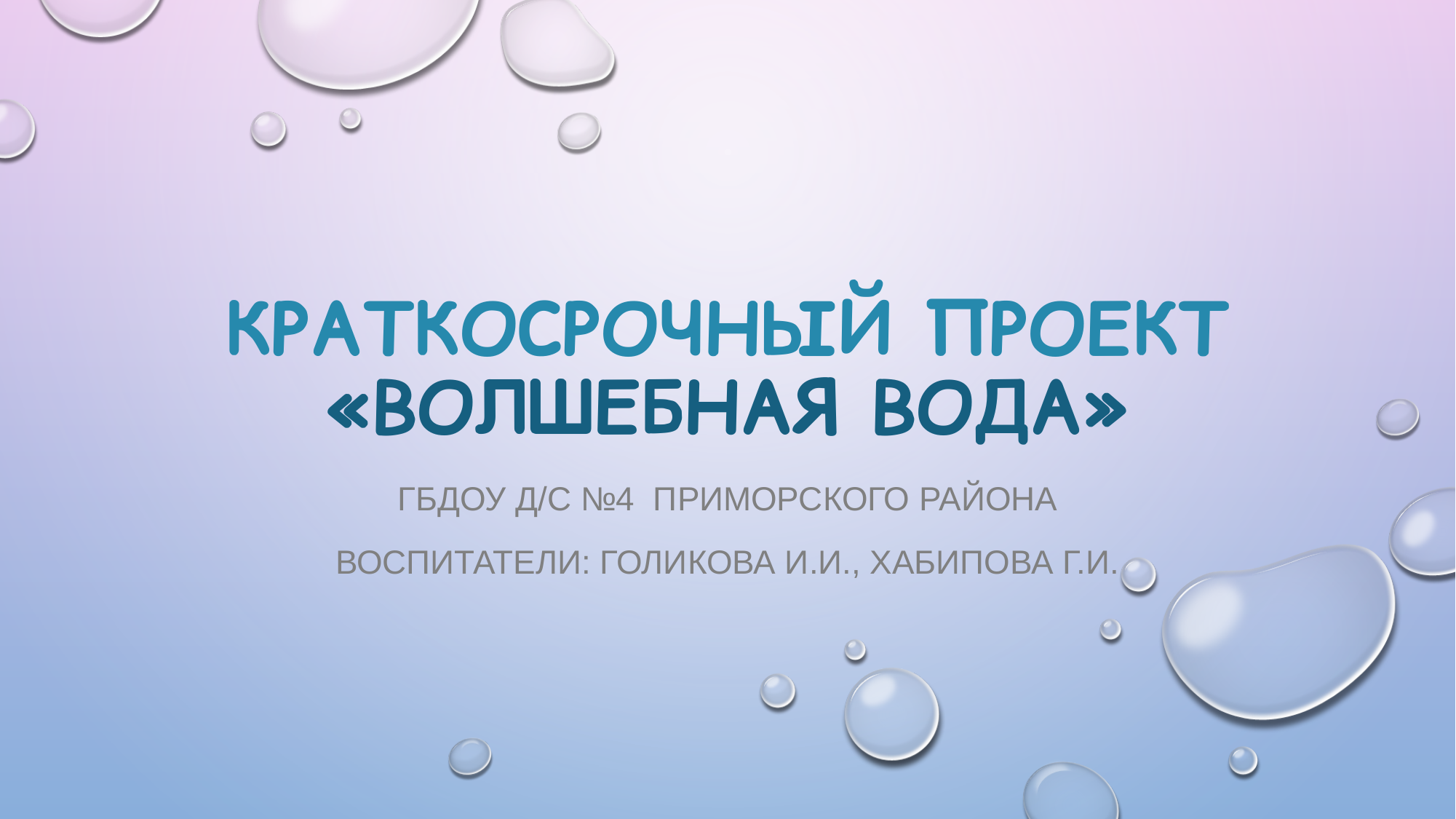

# Краткосрочный проект «Волшебная вода»
ГБДОУ Д/с №4  Приморского района
Воспитатели: Голикова И.И., Хабипова Г.И.